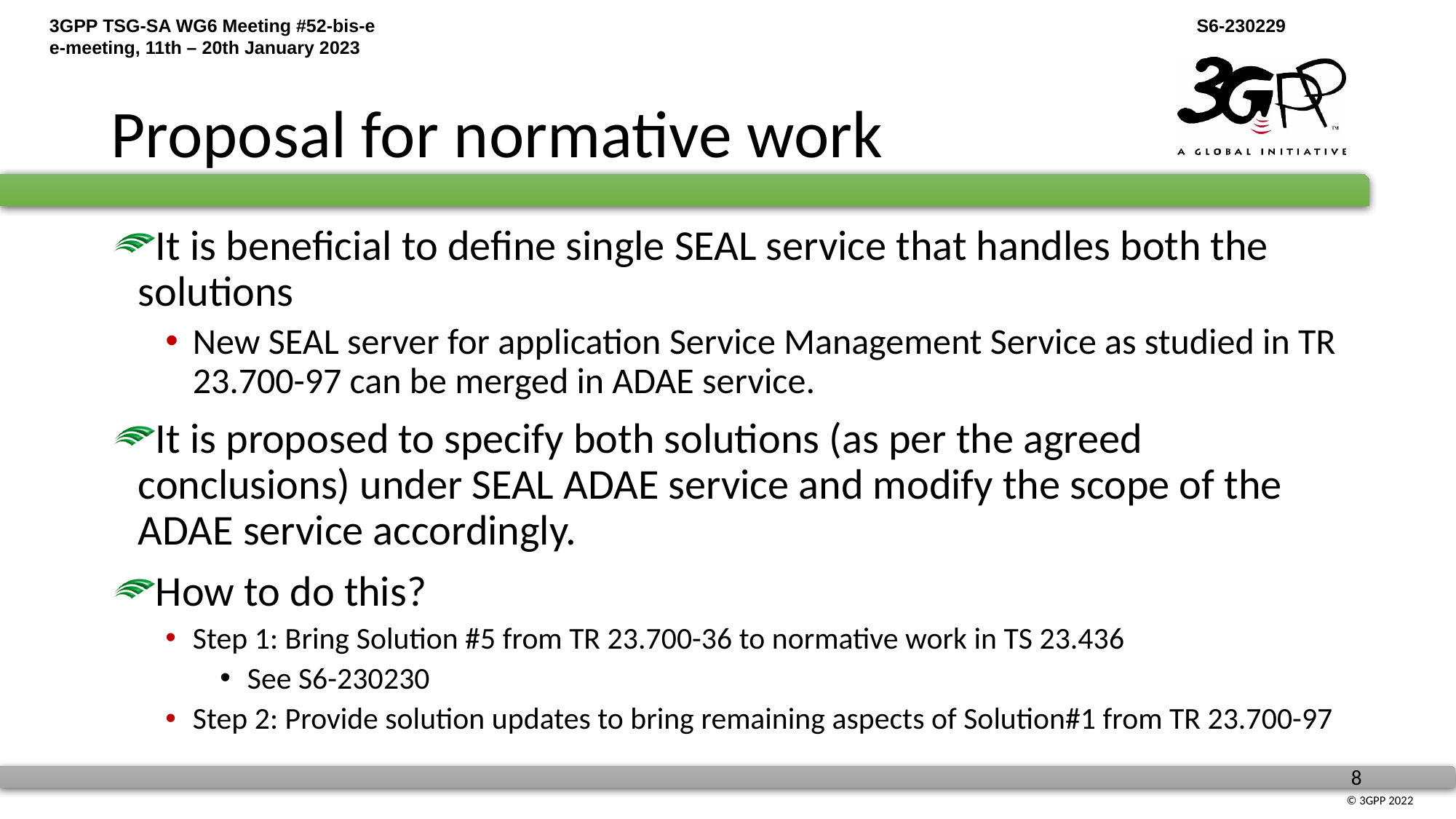

# Proposal for normative work
It is beneficial to define single SEAL service that handles both the solutions
New SEAL server for application Service Management Service as studied in TR 23.700-97 can be merged in ADAE service.
It is proposed to specify both solutions (as per the agreed conclusions) under SEAL ADAE service and modify the scope of the ADAE service accordingly.
How to do this?
Step 1: Bring Solution #5 from TR 23.700-36 to normative work in TS 23.436
See S6-230230
Step 2: Provide solution updates to bring remaining aspects of Solution#1 from TR 23.700-97